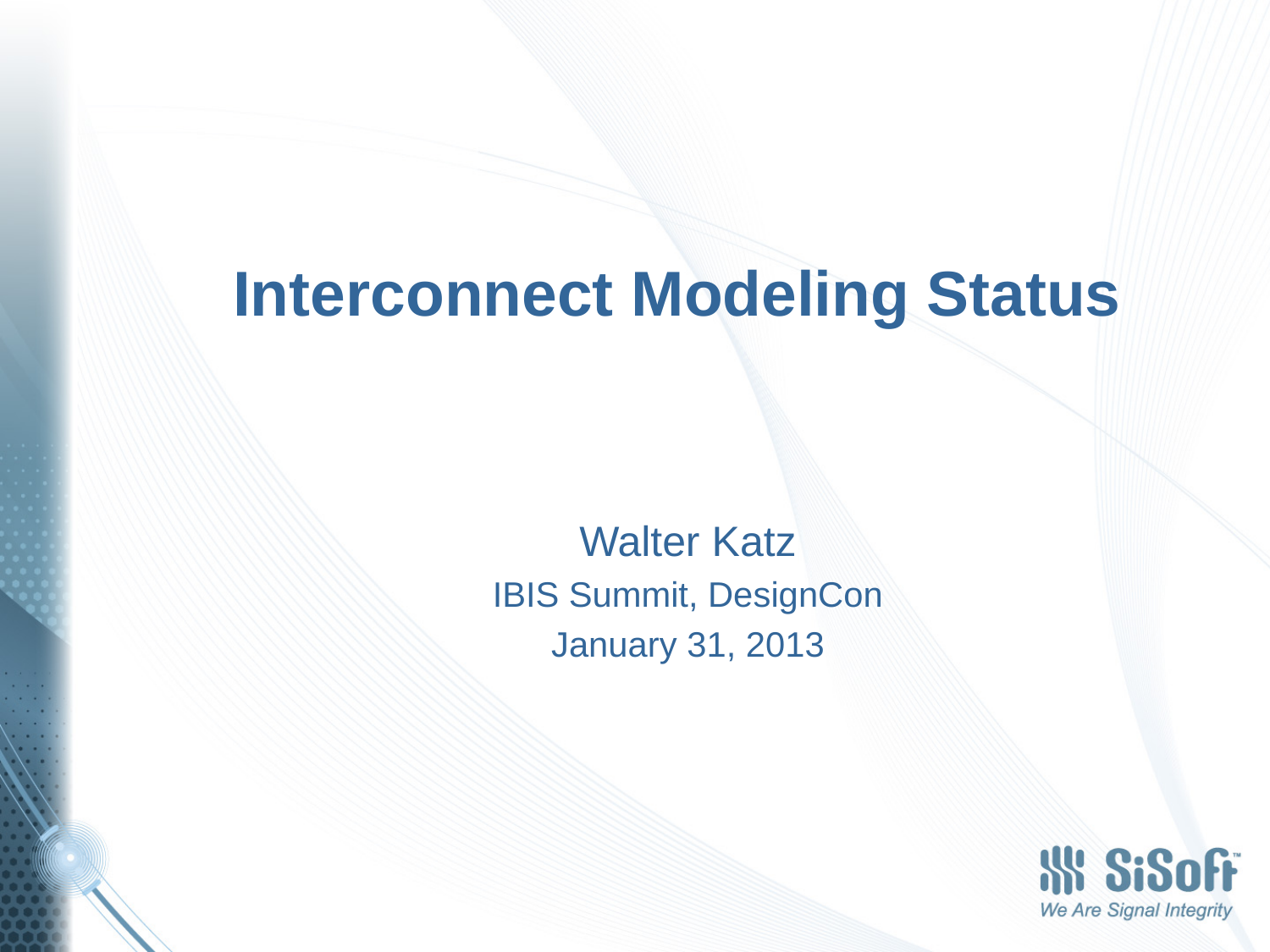

# Interconnect Modeling Status
Walter Katz
IBIS Summit, DesignCon
January 31, 2013